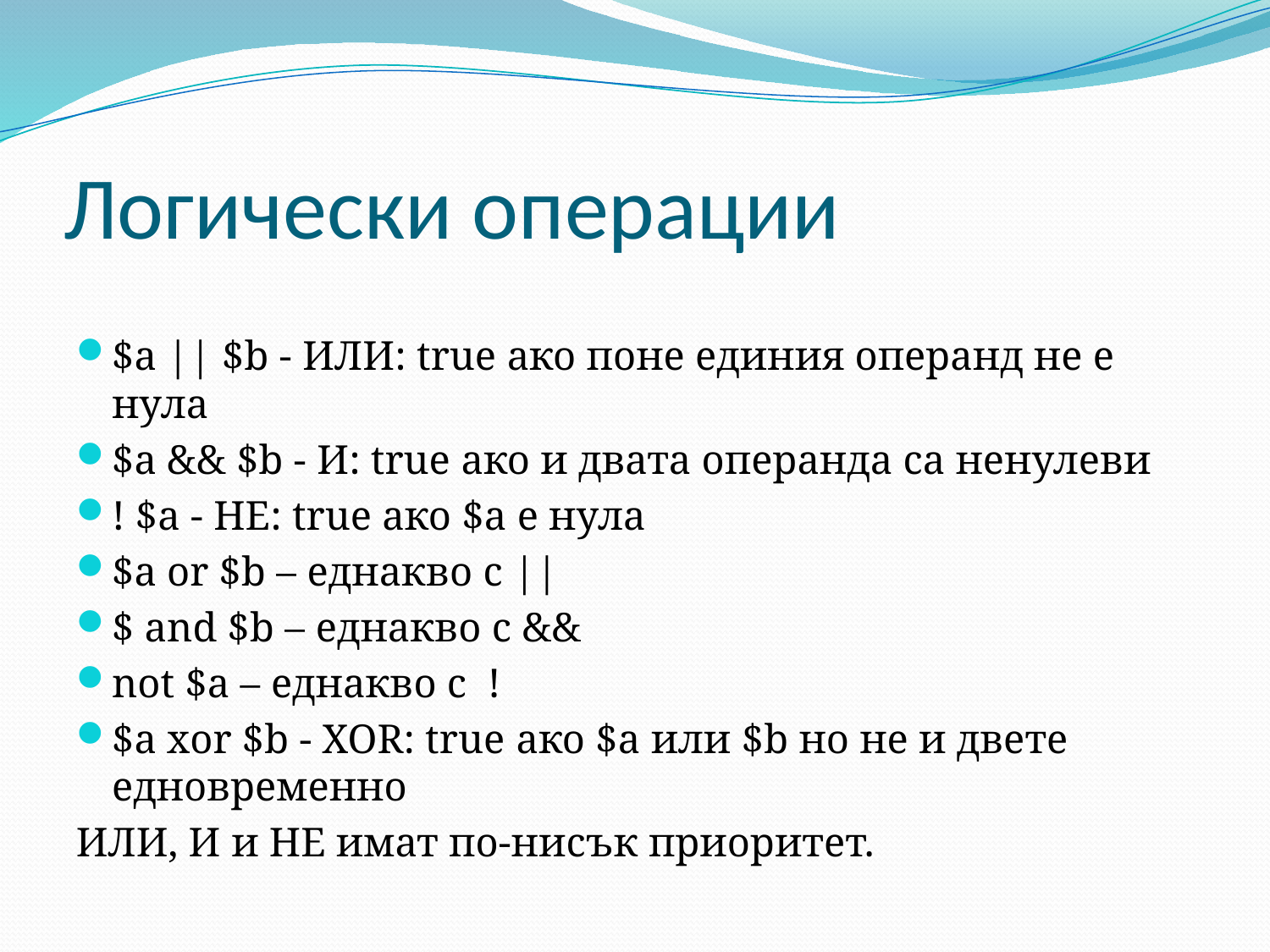

# Логически операции

$a || $b - ИЛИ: true ако поне единия операнд не е нула
$a && $b - И: true ако и двата операнда са ненулеви
! $a - НЕ: true ако $a е нула
$a or $b – еднакво с ||
$ and $b – еднакво с &&
not $a – еднакво с  !
$a xor $b - XOR: true ако $a или $b но не и двете едновременно
ИЛИ, И и НЕ имат по-нисък приоритет.